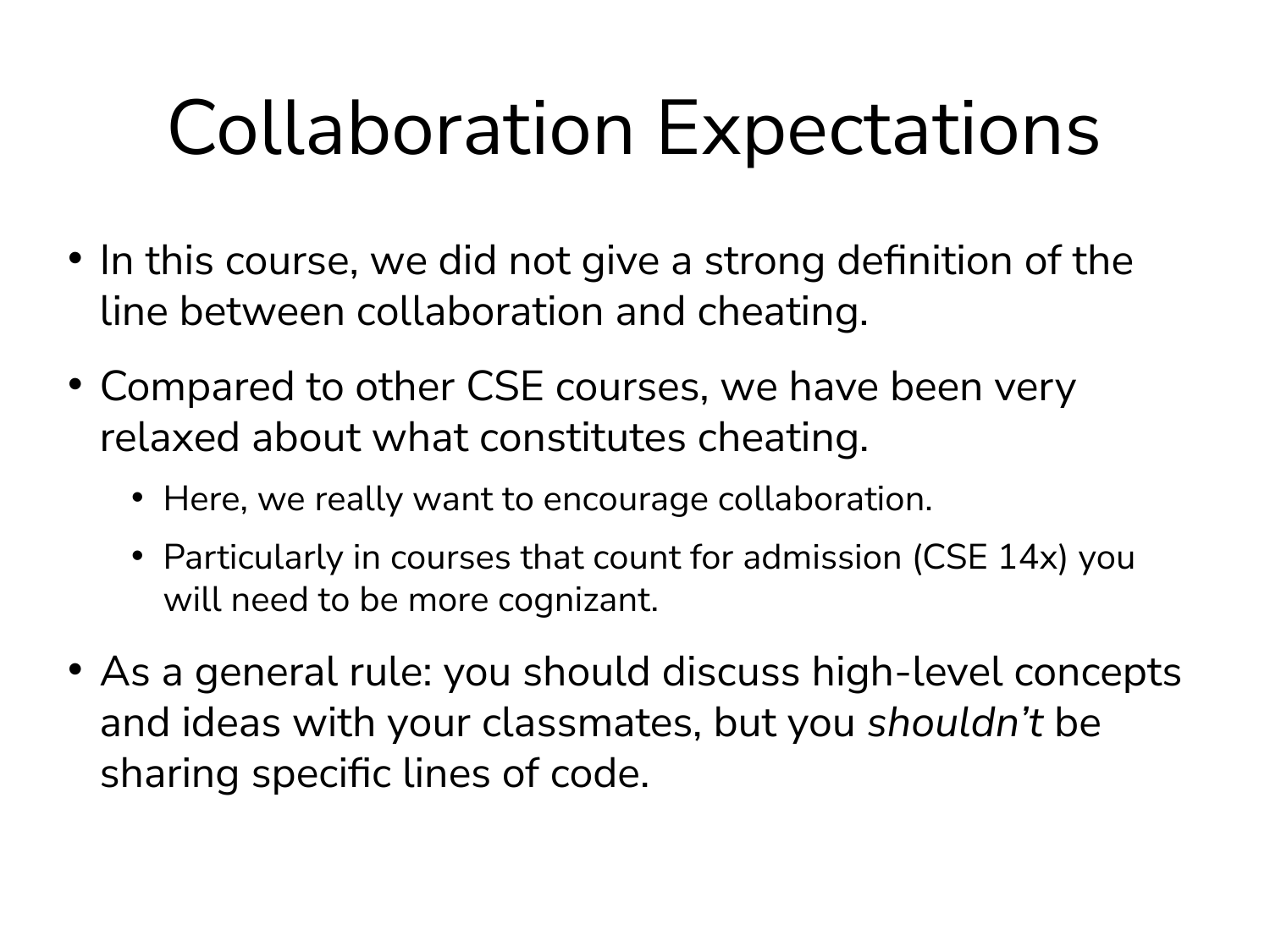

# Collaboration Expectations
In this course, we did not give a strong definition of the line between collaboration and cheating.
Compared to other CSE courses, we have been very relaxed about what constitutes cheating.
Here, we really want to encourage collaboration.
Particularly in courses that count for admission (CSE 14x) you will need to be more cognizant.
As a general rule: you should discuss high-level concepts and ideas with your classmates, but you shouldn’t be sharing specific lines of code.